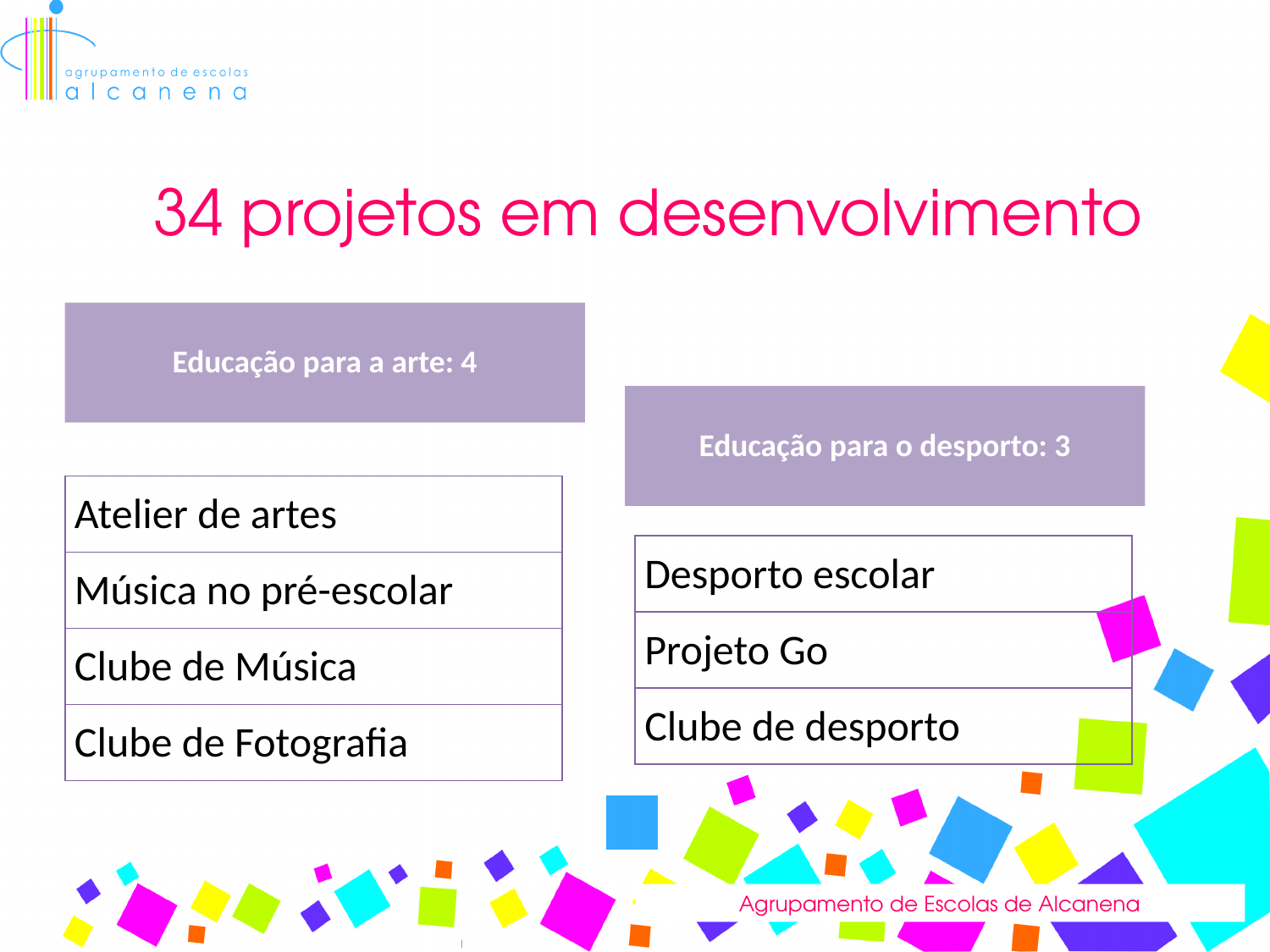

# 34 projetos em desenvolvimento
Educação para a arte: 4
Educação para o desporto: 3
| Atelier de artes |
| --- |
| Música no pré-escolar |
| Clube de Música |
| Clube de Fotografia |
| Desporto escolar |
| --- |
| Projeto Go |
| Clube de desporto |
Agrupamento de Escolas de Alcanena